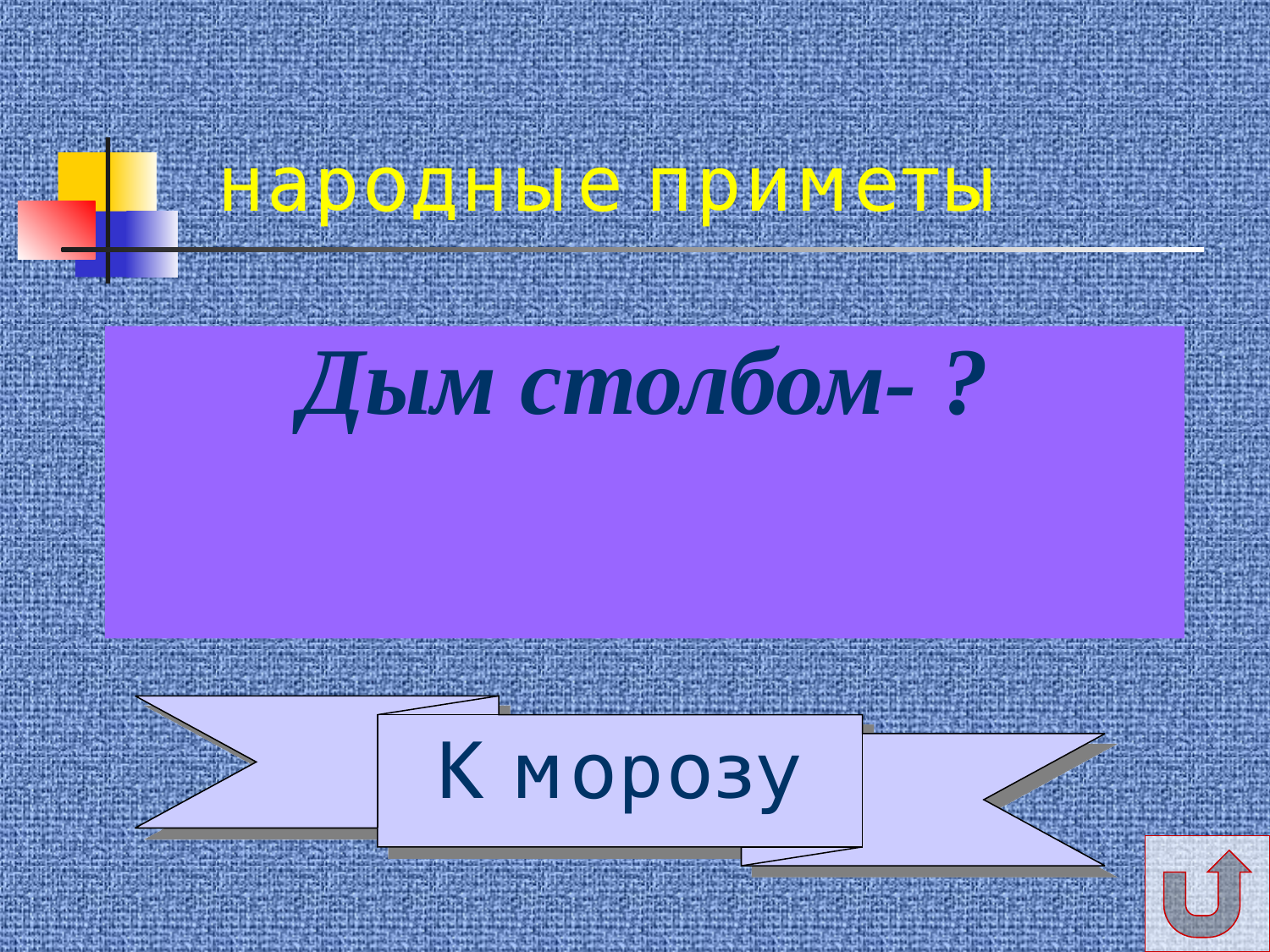

# народные приметы
Дым столбом- ?
К морозу